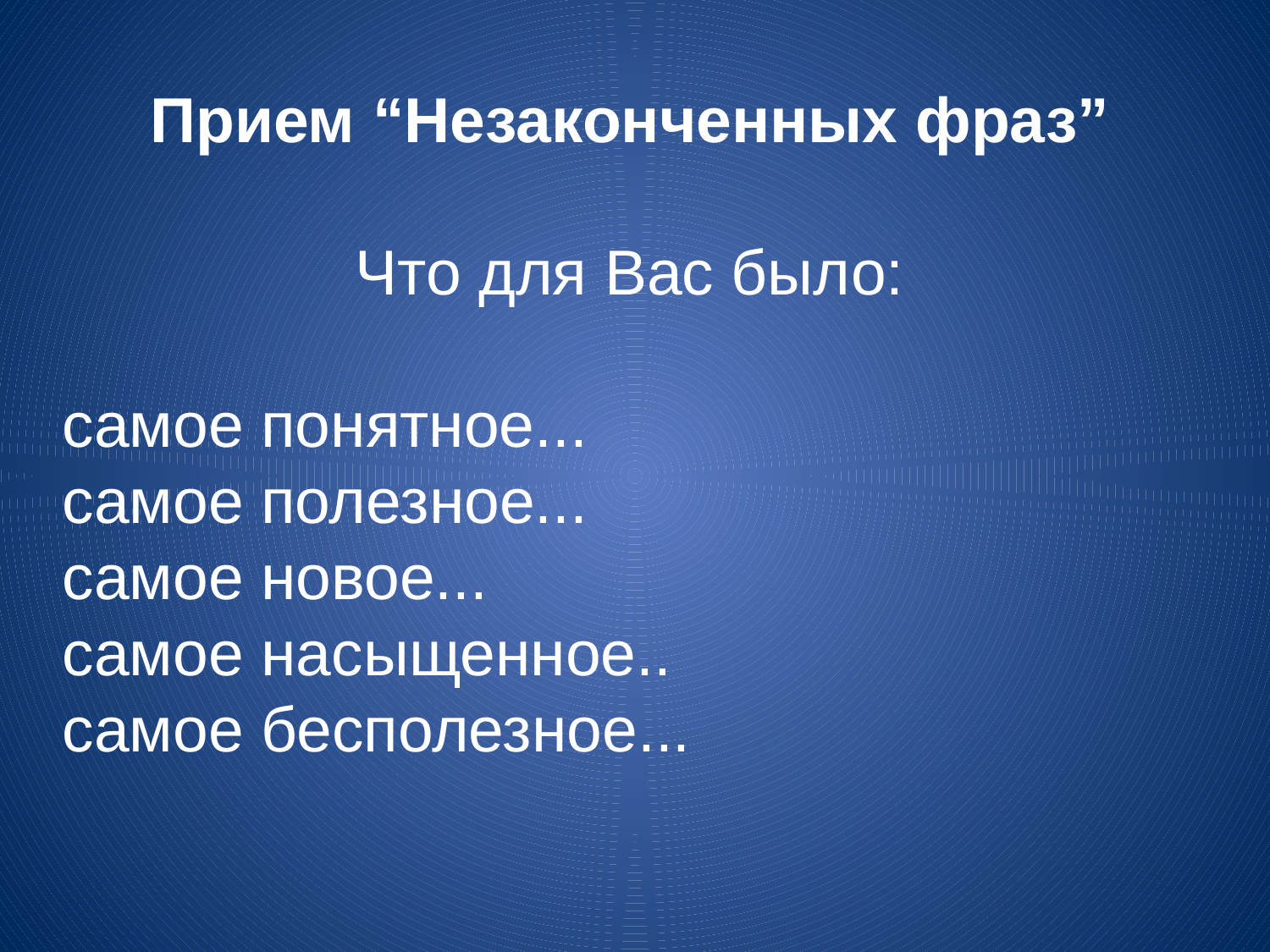

Прием “Незаконченных фраз”

Что для Вас было:

самое понятное...
самое полезное...
самое новое...
самое насыщенное..
самое бесполезное...